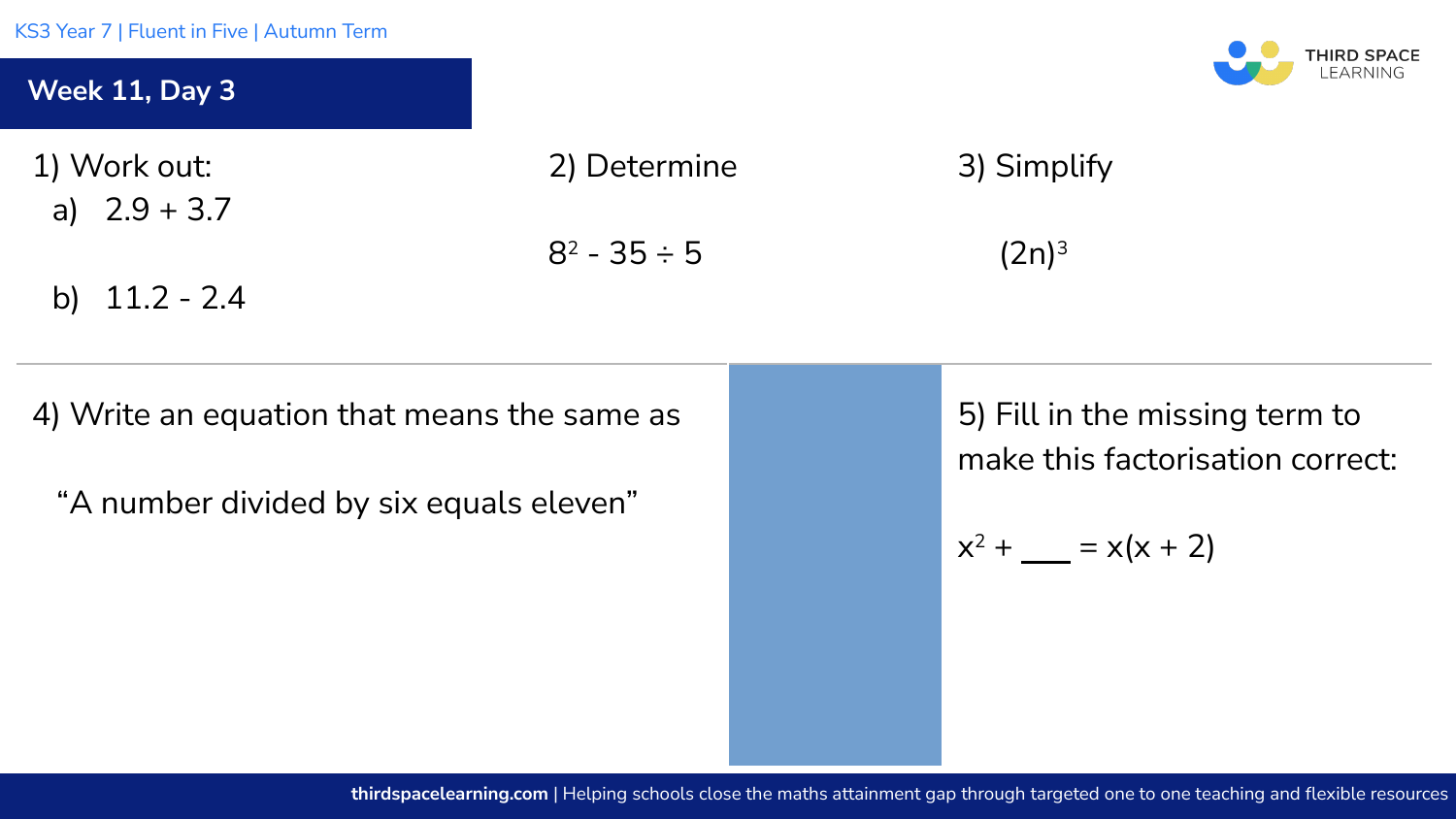

Week 11, Day 3
| 1) Work out: 2.9 + 3.7 11.2 - 2.4 |  | 2) Determine 82 - 35 ÷ 5 |  | 3) Simplify (2n)3 |
| --- | --- | --- | --- | --- |
| 4) Write an equation that means the same as “A number divided by six equals eleven” |  |  | 5) Fill in the missing term to make this factorisation correct: x2 + = x(x + 2) |  |